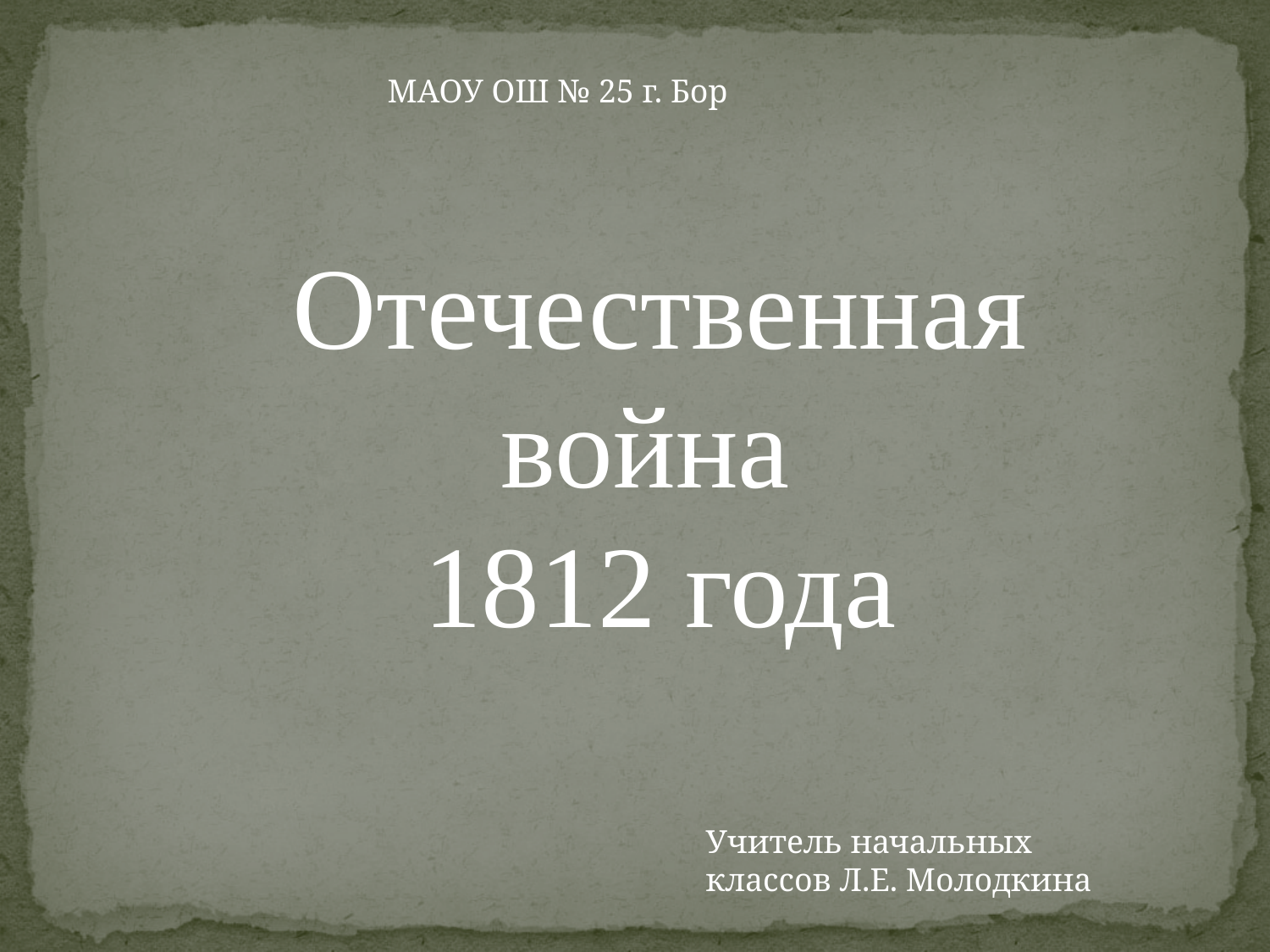

МАОУ ОШ № 25 г. Бор
Отечественная война
1812 года
Учитель начальных классов Л.Е. Молодкина